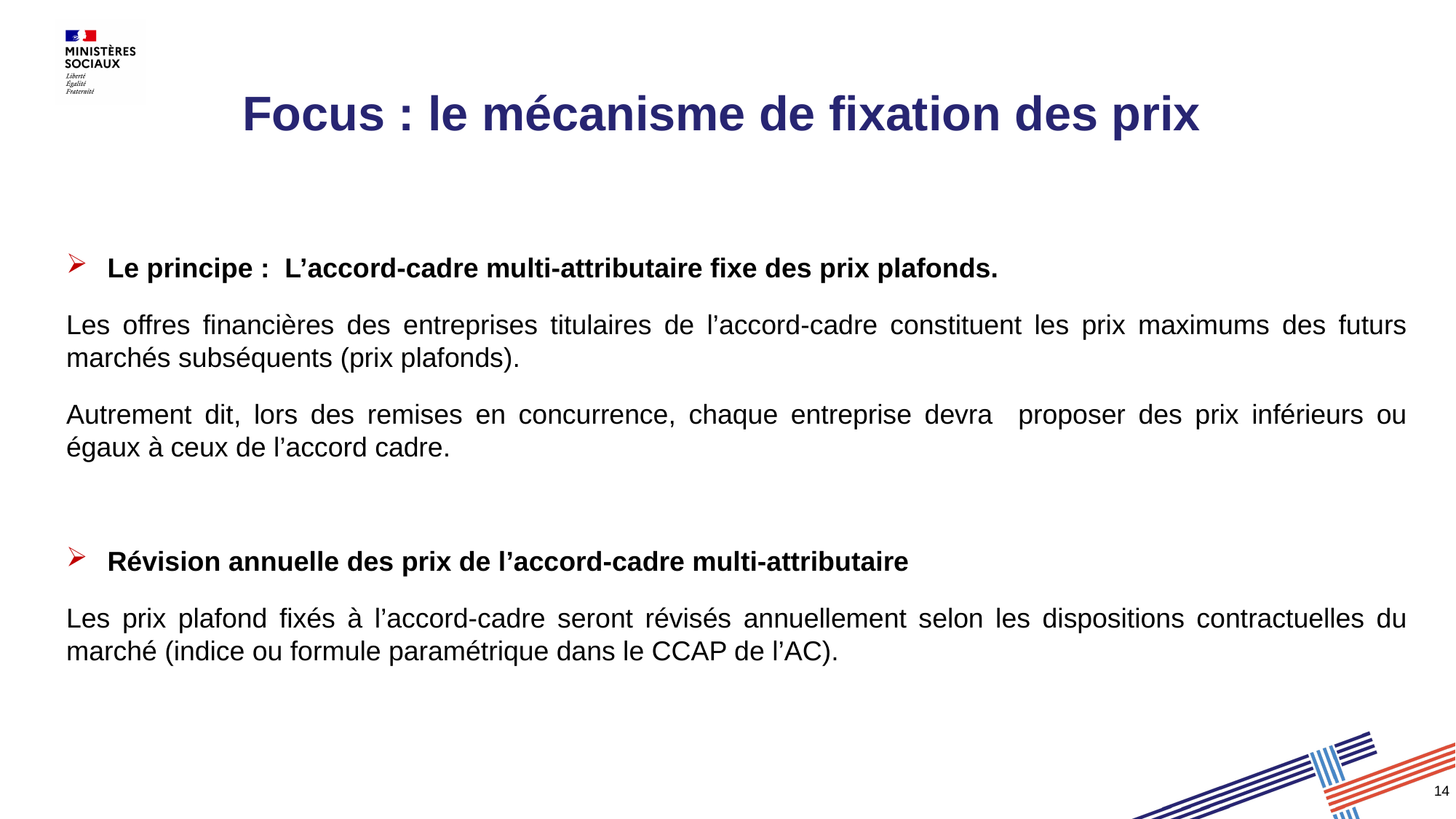

# Focus : le mécanisme de fixation des prix
Le principe :  L’accord-cadre multi-attributaire fixe des prix plafonds.
Les offres financières des entreprises titulaires de l’accord-cadre constituent les prix maximums des futurs marchés subséquents (prix plafonds).
Autrement dit, lors des remises en concurrence, chaque entreprise devra  proposer des prix inférieurs ou égaux à ceux de l’accord cadre.

Révision annuelle des prix de l’accord-cadre multi-attributaire
Les prix plafond fixés à l’accord-cadre seront révisés annuellement selon les dispositions contractuelles du marché (indice ou formule paramétrique dans le CCAP de l’AC).

14